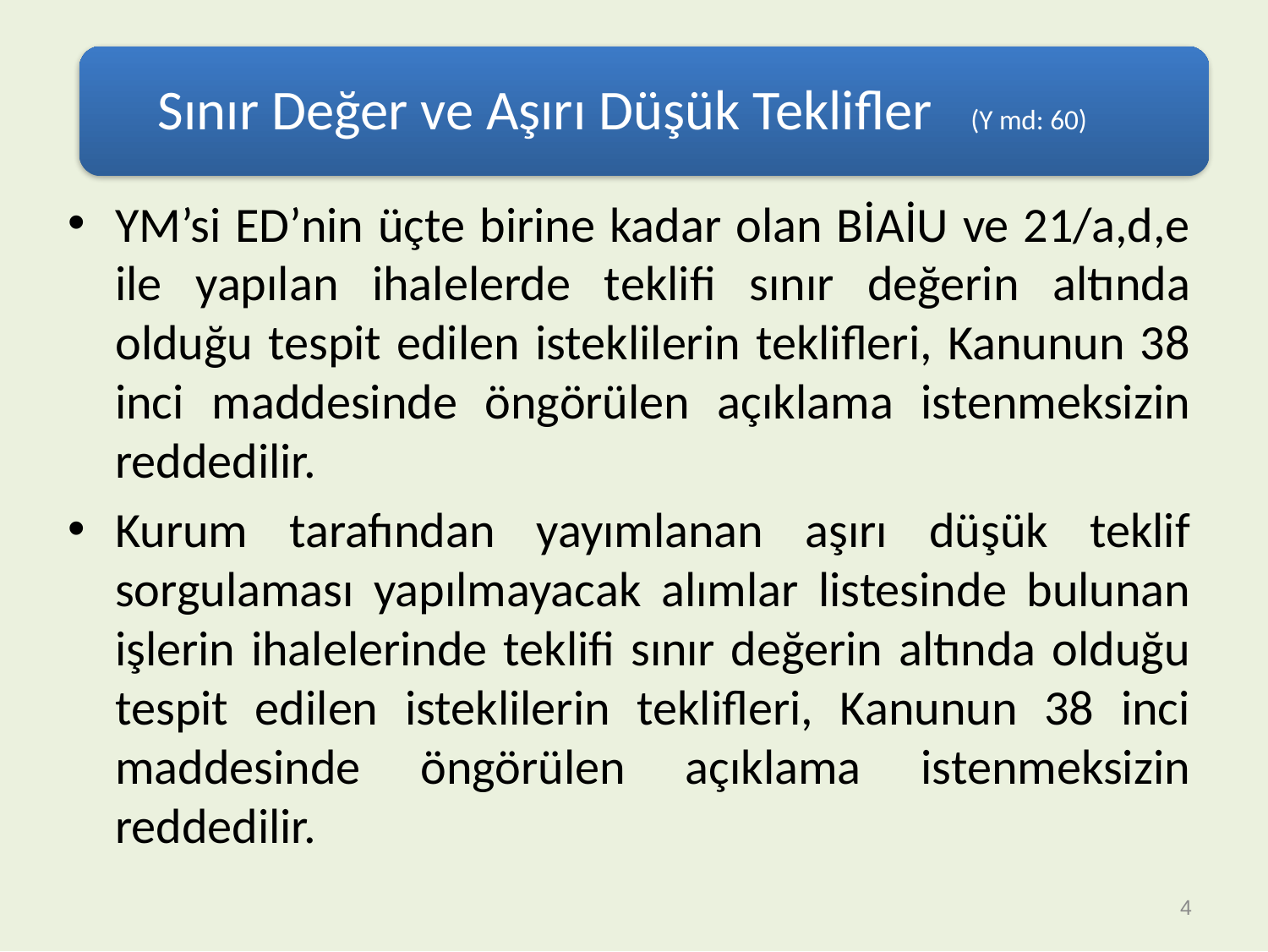

Sınır Değer ve Aşırı Düşük Teklifler    (Y md: 60)
YM’si ED’nin üçte birine kadar olan BİAİU ve 21/a,d,e ile yapılan ihalelerde teklifi sınır değerin altında olduğu tespit edilen isteklilerin teklifleri, Kanunun 38 inci maddesinde öngörülen açıklama istenmeksizin reddedilir.
Kurum tarafından yayımlanan aşırı düşük teklif sorgulaması yapılmayacak alımlar listesinde bulunan işlerin ihalelerinde teklifi sınır değerin altında olduğu tespit edilen isteklilerin teklifleri, Kanunun 38 inci maddesinde öngörülen açıklama istenmeksizin reddedilir.

4